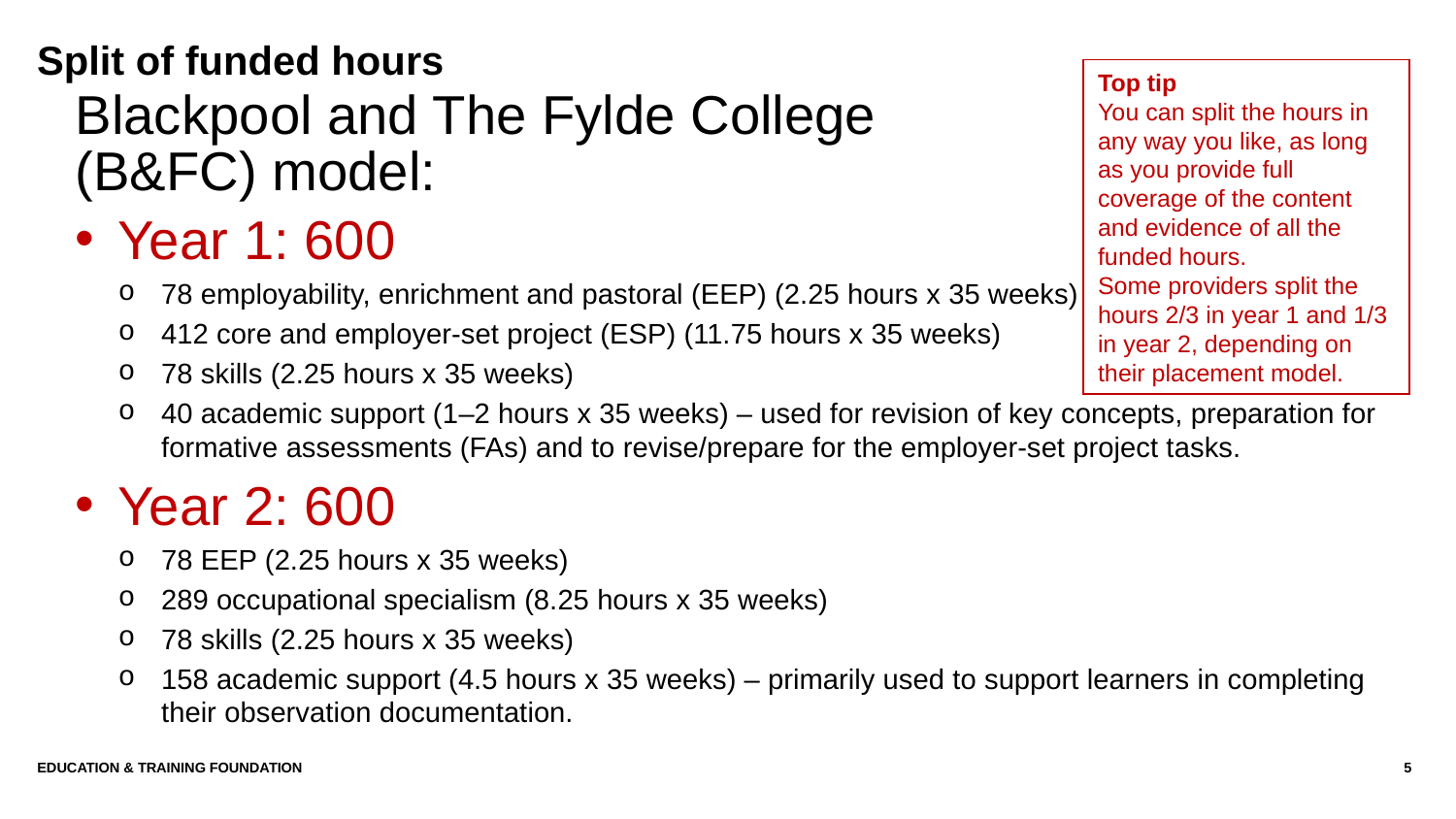

# Split of funded hours
Top tip
You can split the hours in any way you like, as long as you provide full coverage of the content and evidence of all the funded hours.
Some providers split the hours 2/3 in year 1 and 1/3 in year 2, depending on their placement model.
Blackpool and The Fylde College
(B&FC) model:
Year 1: 600
78 employability, enrichment and pastoral (EEP) (2.25 hours x 35 weeks)
412 core and employer-set project (ESP) (11.75 hours x 35 weeks)
78 skills (2.25 hours x 35 weeks)
40 academic support (1–2 hours x 35 weeks) – used for revision of key concepts, preparation for formative assessments (FAs) and to revise/prepare for the employer-set project tasks.

Year 2: 600
78 EEP (2.25 hours x 35 weeks)
289 occupational specialism (8.25 hours x 35 weeks)
78 skills (2.25 hours x 35 weeks)
158 academic support (4.5 hours x 35 weeks) – primarily used to support learners in completing their observation documentation.

Education & Training Foundation
5